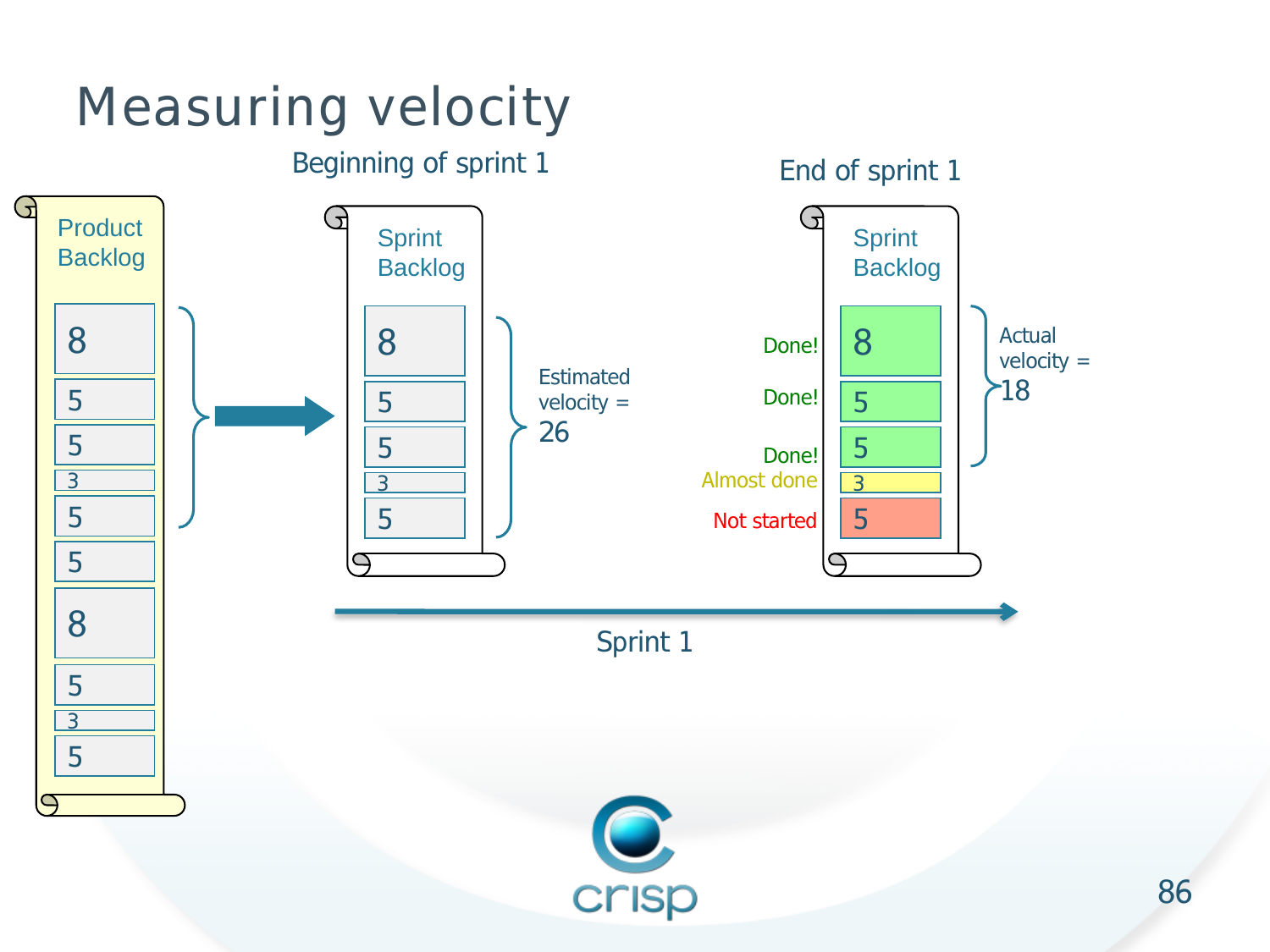

# Measuring velocity
Beginning of sprint 1
End of sprint 1

Product
Backlog
8
5
5
3
5
5
8
5
3
5

Sprint
Backlog
8
5
5
3
5

Sprint
Backlog
8
5
5
3
5

Actual
velocity =
18

Done!
Estimated
velocity =
26
Done!

Done!
Almost done
Not started
Sprint 1